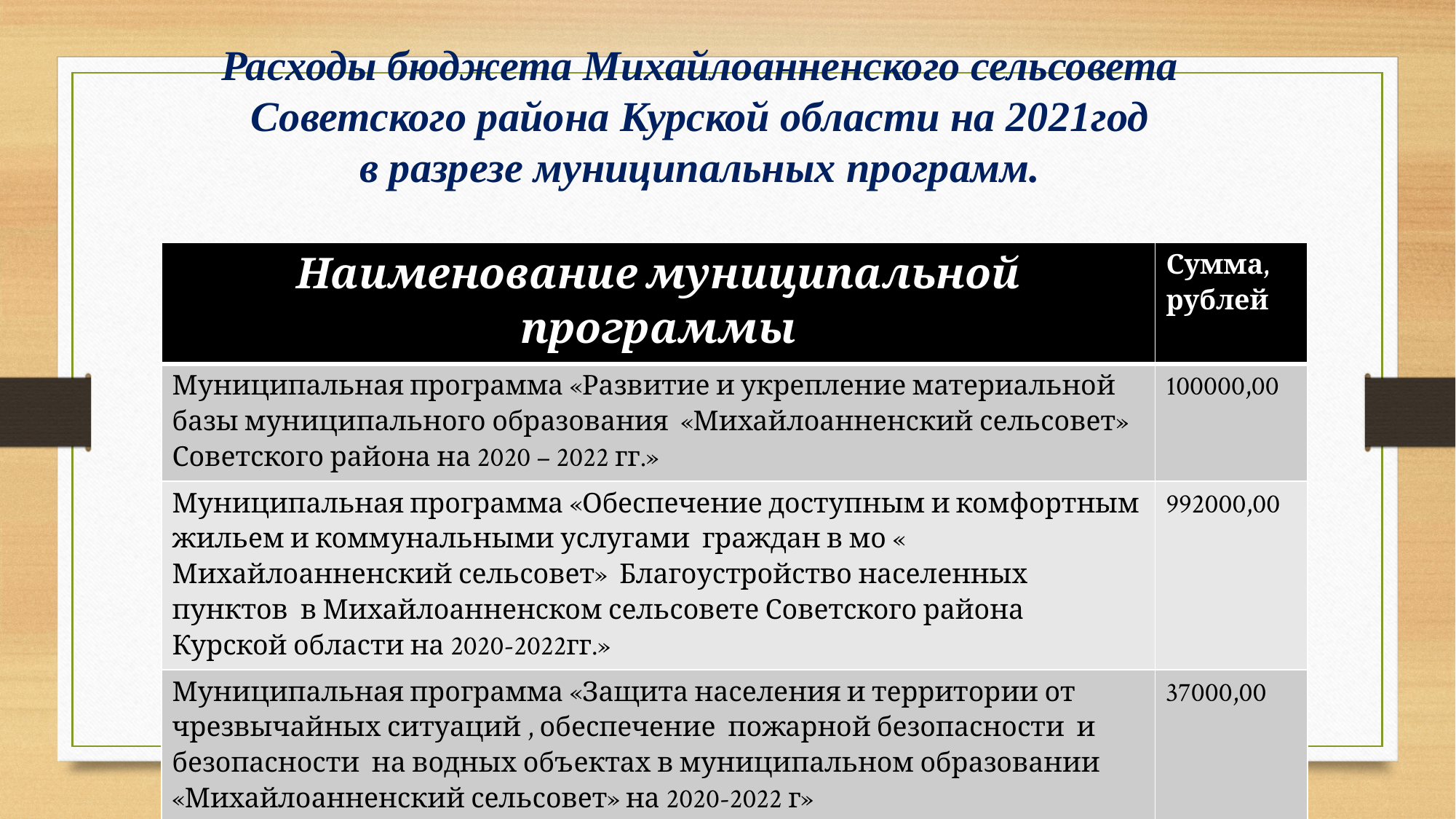

# Расходы бюджета Михайлоанненского сельсовета Советского района Курской области на 2021год в разрезе муниципальных программ.
| Наименование муниципальной программы | Сумма, рублей |
| --- | --- |
| Муниципальная программа «Развитие и укрепление материальной базы муниципального образования «Михайлоанненский сельсовет» Советского района на 2020 – 2022 гг.» | 100000,00 |
| Муниципальная программа «Обеспечение доступным и комфортным жильем и коммунальными услугами граждан в мо « Михайлоанненский сельсовет» Благоустройство населенных пунктов в Михайлоанненском сельсовете Советского района Курской области на 2020-2022гг.» | 992000,00 |
| Муниципальная программа «Защита населения и территории от чрезвычайных ситуаций , обеспечение пожарной безопасности и безопасности на водных объектах в муниципальном образовании «Михайлоанненский сельсовет» на 2020-2022 г» | 37000,00 |
| Муниципальная программа «Развитие культуры муниципального образования «Михайлоанненский сельсовет» Советского района Курской области на 2021-2023гг.» | 1240865,75 |
| Муниципальная программа «Развитие и использование информационных и телекоммуникационных технологий в Администрации Михайлоанненского сельсовета Советского района курской области на 2021-2023гг» | 61144,00 |
| Муниципальная программа «Развитие муниципальной службы в муниципальном образовании «Михайлоанненский сельсовет» Советского района Курской области | 11960,00 |
| Муниципальная программа «Энергоэффективность и развитие энергетики на территории Михайлоанненского сельсовета Советского района Курской области | 30000,00 |